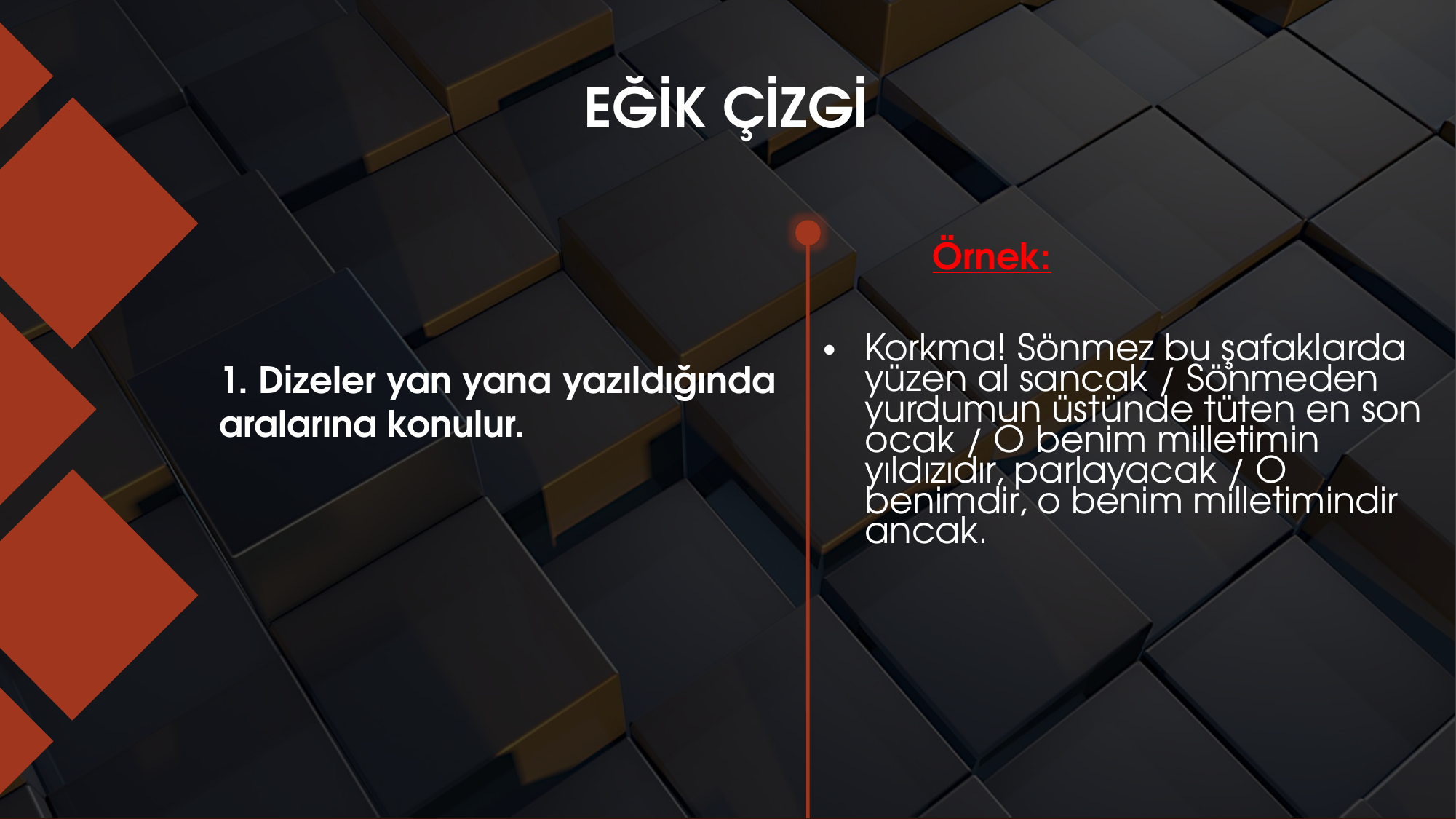

# EĞİK ÇİZGİ

	Örnek:

Korkma! Sönmez bu şafaklarda yüzen al sancak / Sönmeden yurdumun üstünde tüten en son ocak / O benim milletimin yıldızıdır, parlayacak / O benimdir, o benim milletimindir ancak.

1. Dizeler yan yana yazıldığında aralarına konulur.